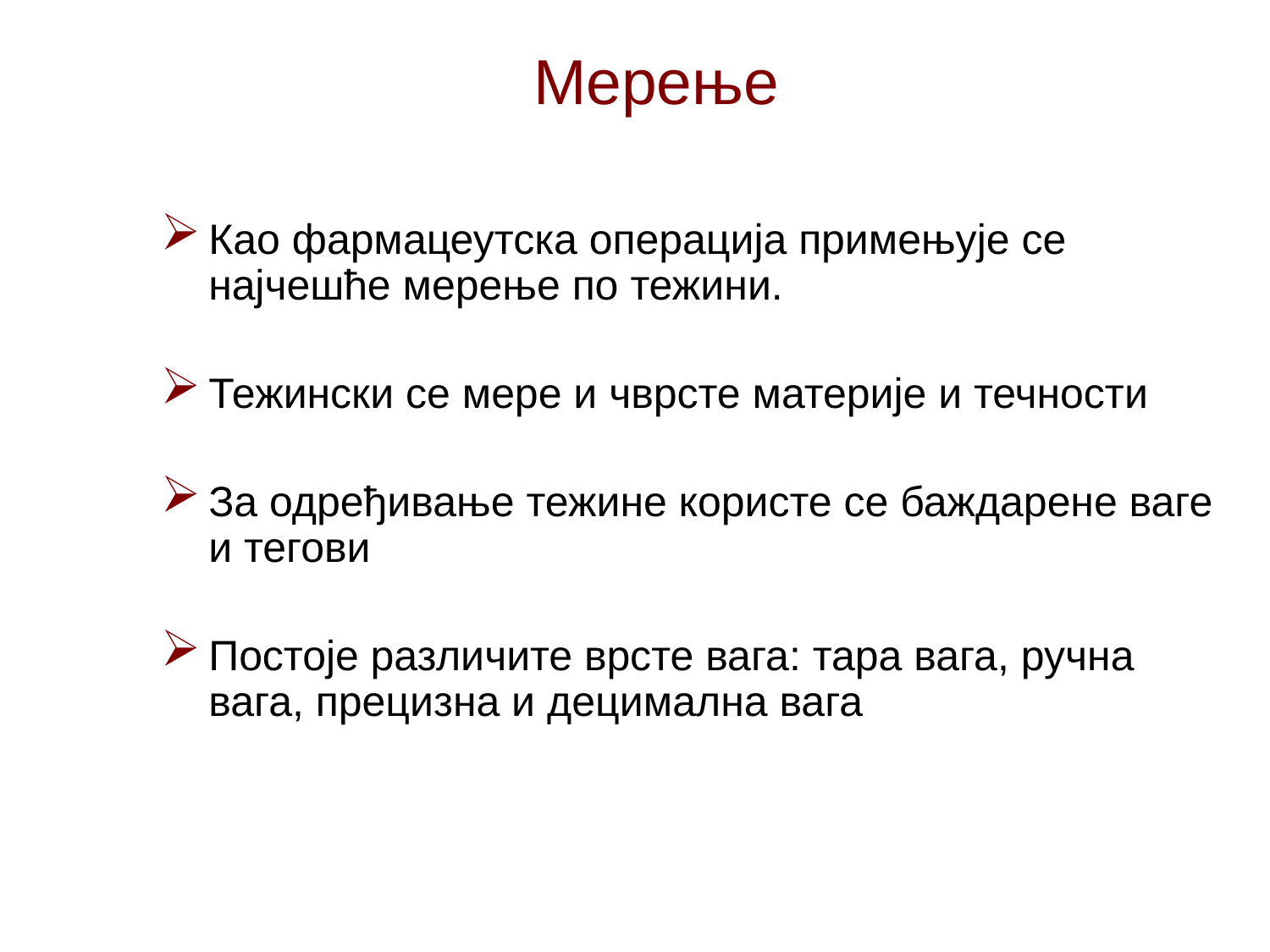

# Мерење
Као фармацеутска операција примењује се најчешће мерење по тежини.

Тежински се мере и чврсте материје и течности

За одређивање тежине користе се баждарене ваге и тегови

Постоје различите врсте вага: тара вага, ручна вага, прецизна и децимална вага